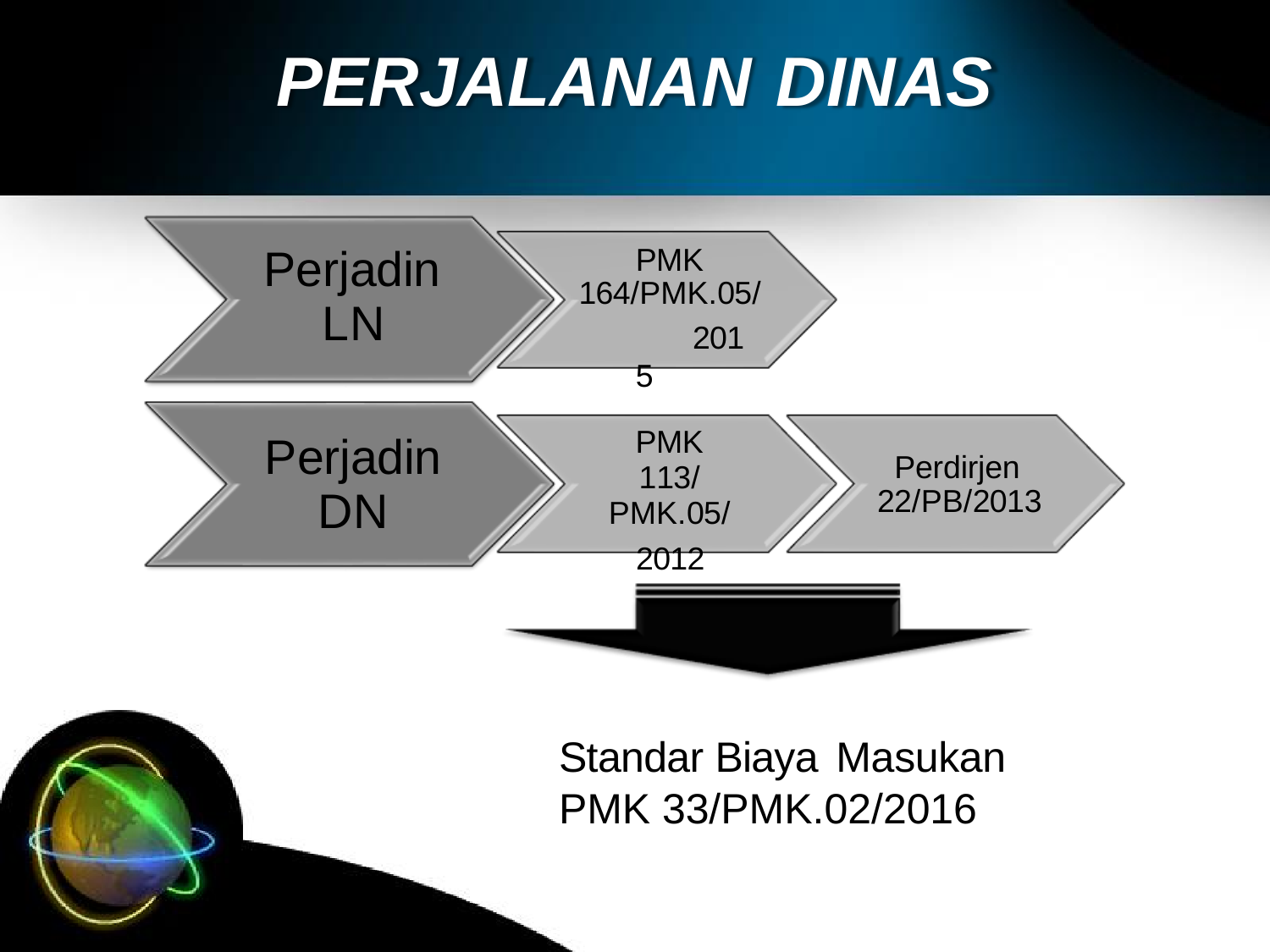

# PERJALANAN DINAS

PMK  164/PMK.05/
2015
Perjadin
LN

Perjadin
DN

PMK
113/PMK.05/
2012
Perdirjen  22/PB/2013

Standar Biaya Masukan
PMK 33/PMK.02/2016